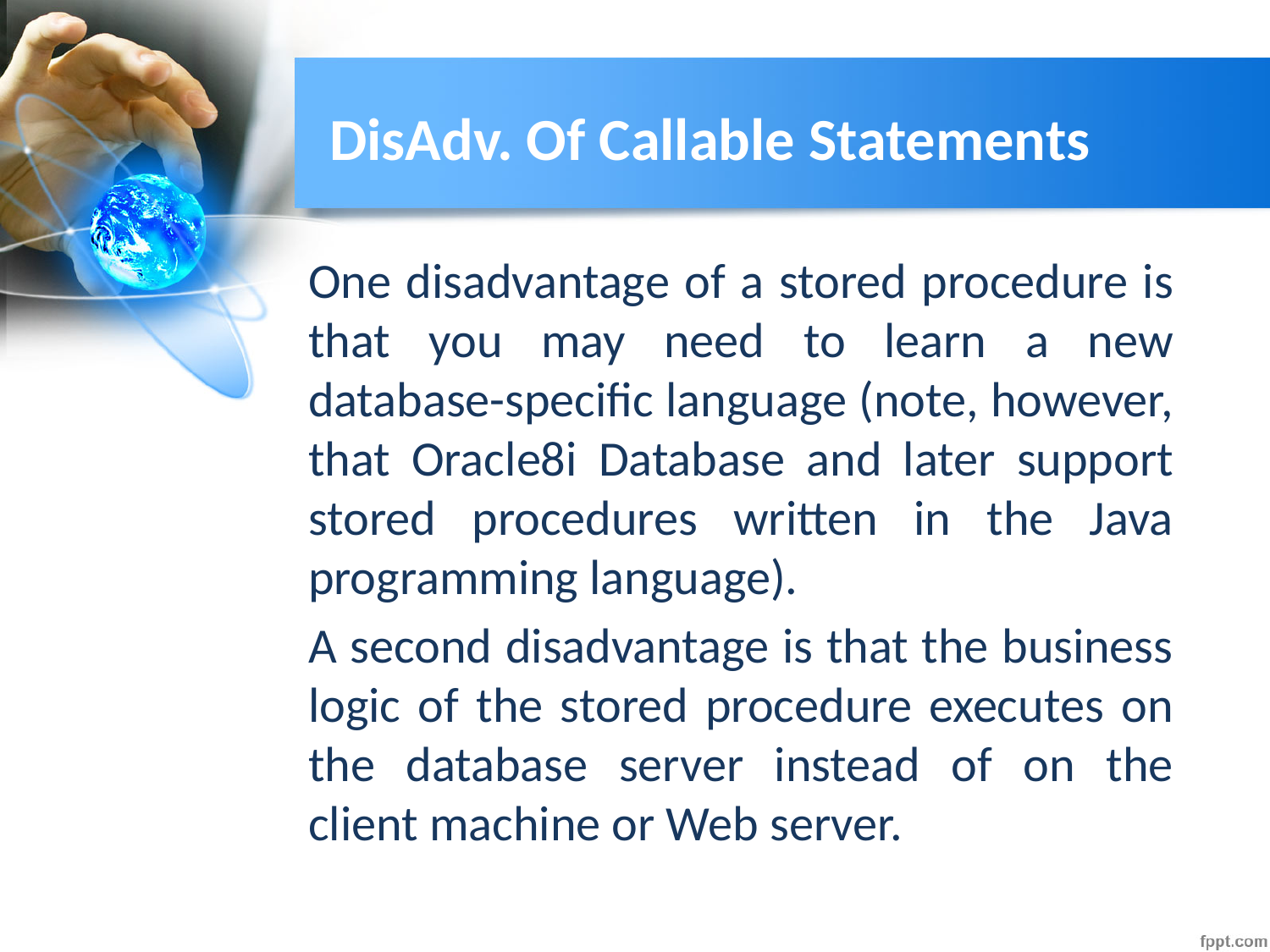

# DisAdv. Of Callable Statements
One disadvantage of a stored procedure is that you may need to learn a new database-specific language (note, however, that Oracle8i Database and later support
stored procedures written in the Java programming language).
A second disadvantage is that the business logic of the stored procedure executes on the database server instead of on the client machine or Web server.